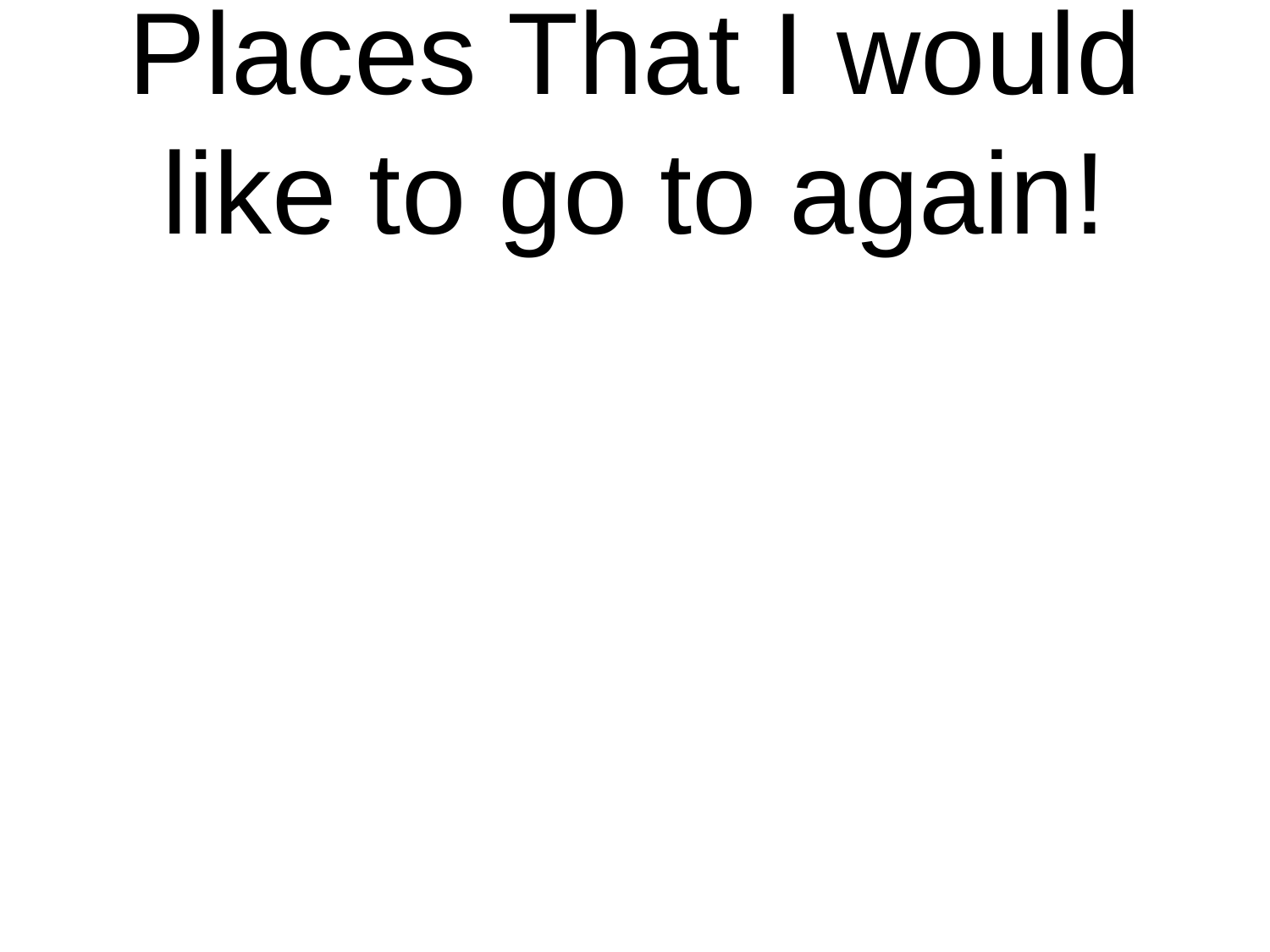

# Places That I would like to go to again!